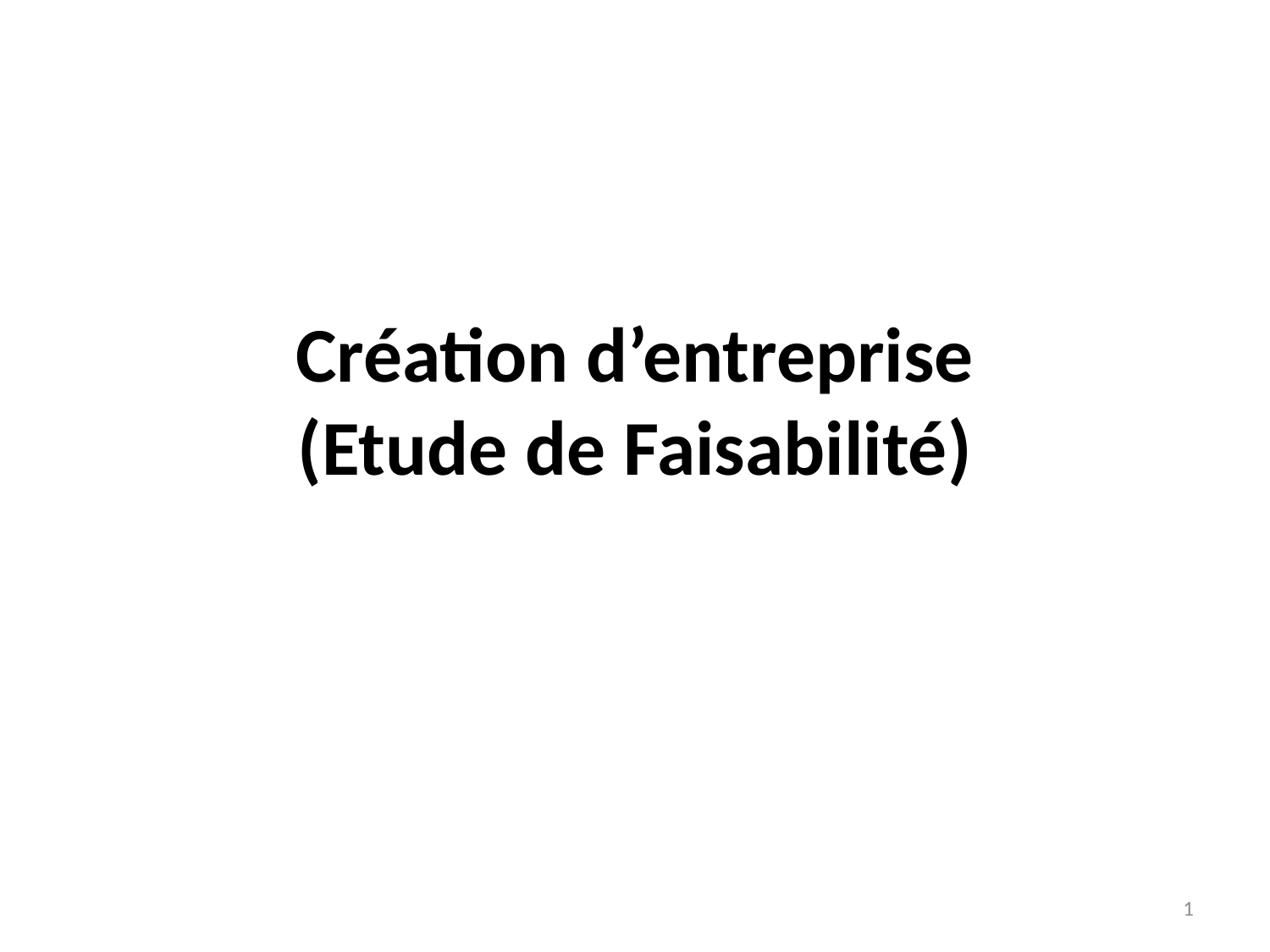

# Création d’entreprise (Etude de Faisabilité)

1